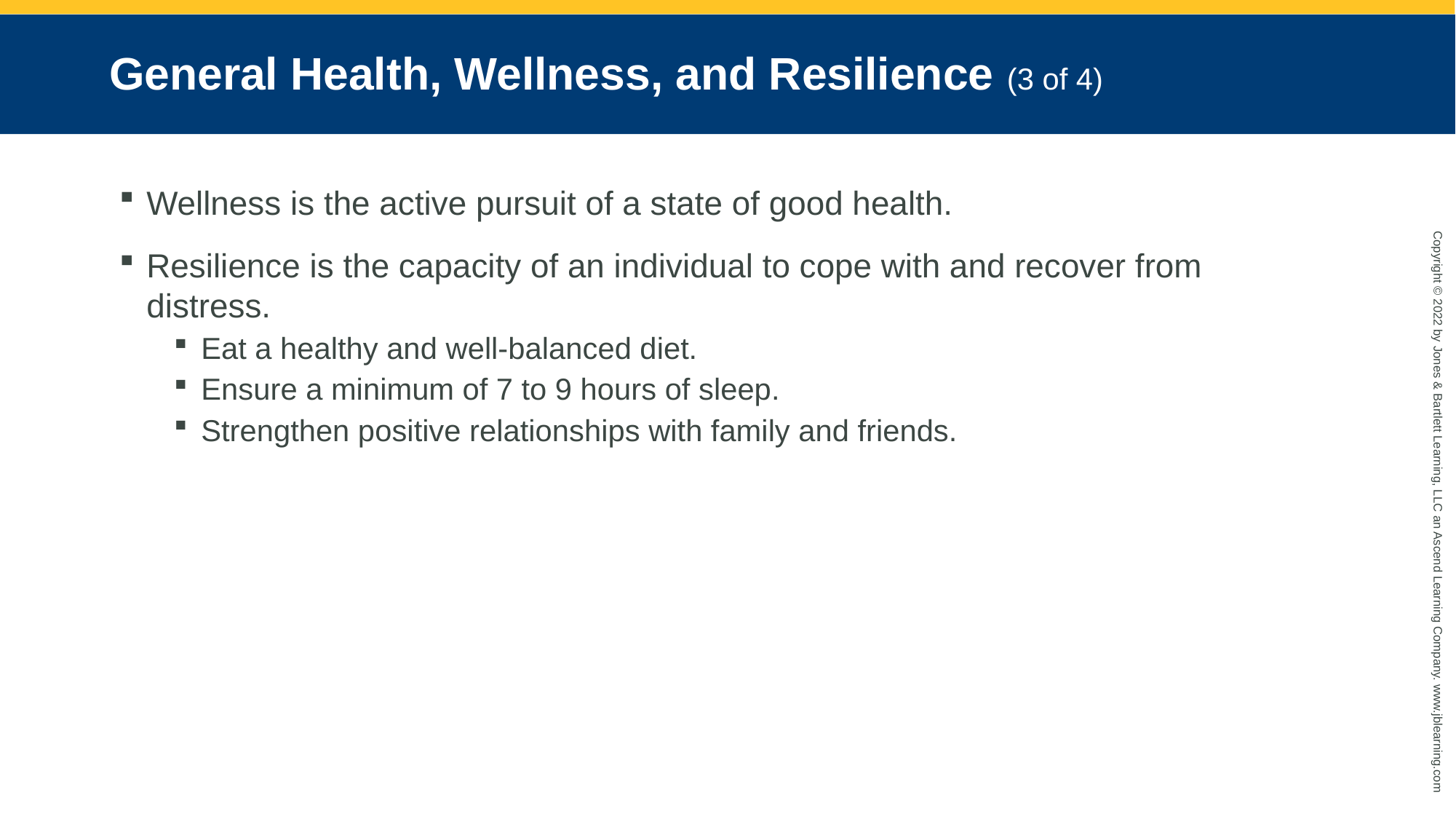

# General Health, Wellness, and Resilience (3 of 4)
Wellness is the active pursuit of a state of good health.
Resilience is the capacity of an individual to cope with and recover from distress.
Eat a healthy and well-balanced diet.
Ensure a minimum of 7 to 9 hours of sleep.
Strengthen positive relationships with family and friends.